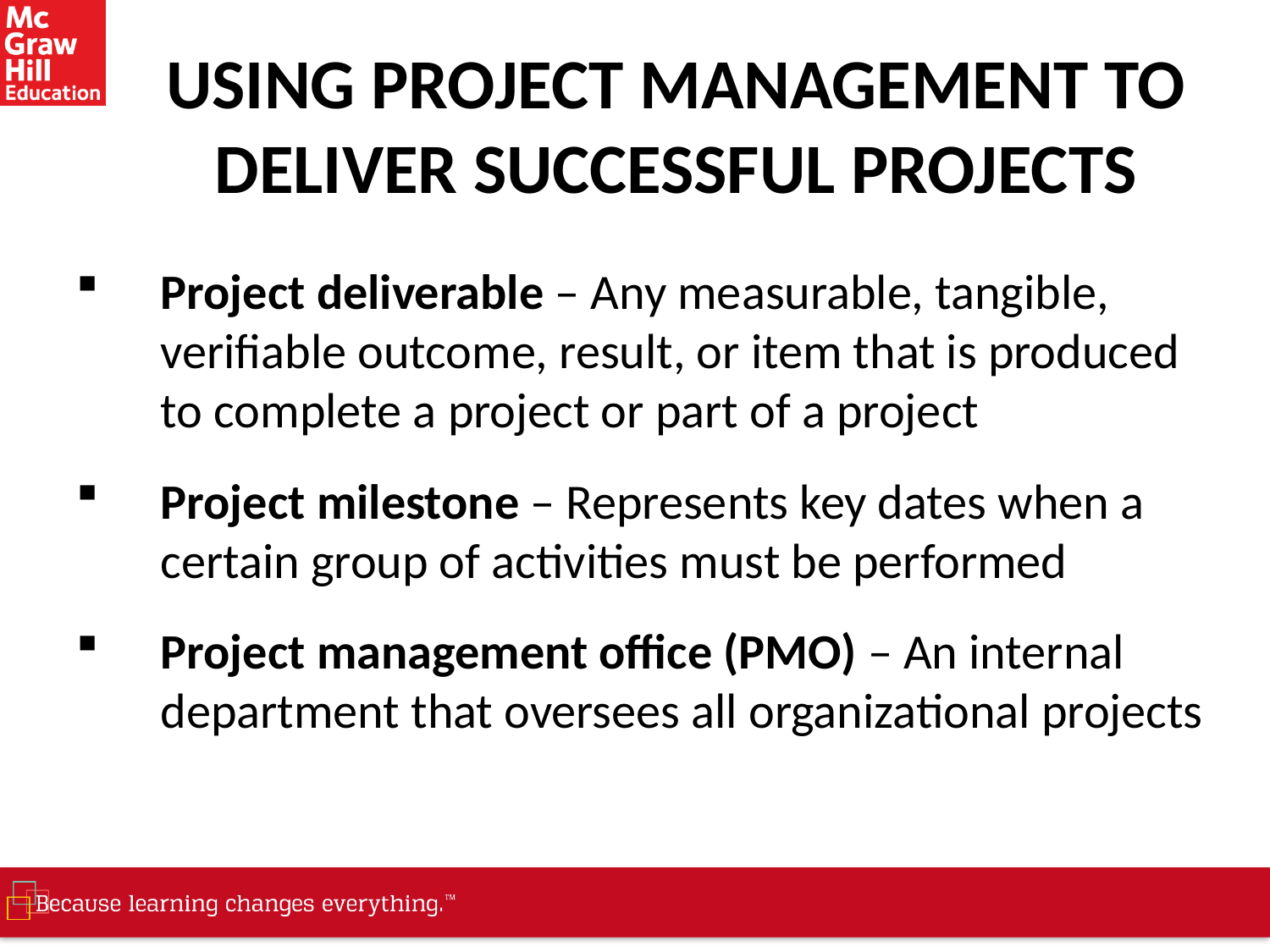

# USING PROJECT MANAGEMENT TO DELIVER SUCCESSFUL PROJECTS
Project deliverable – Any measurable, tangible, verifiable outcome, result, or item that is produced to complete a project or part of a project
Project milestone – Represents key dates when a certain group of activities must be performed
Project management office (PMO) – An internal department that oversees all organizational projects